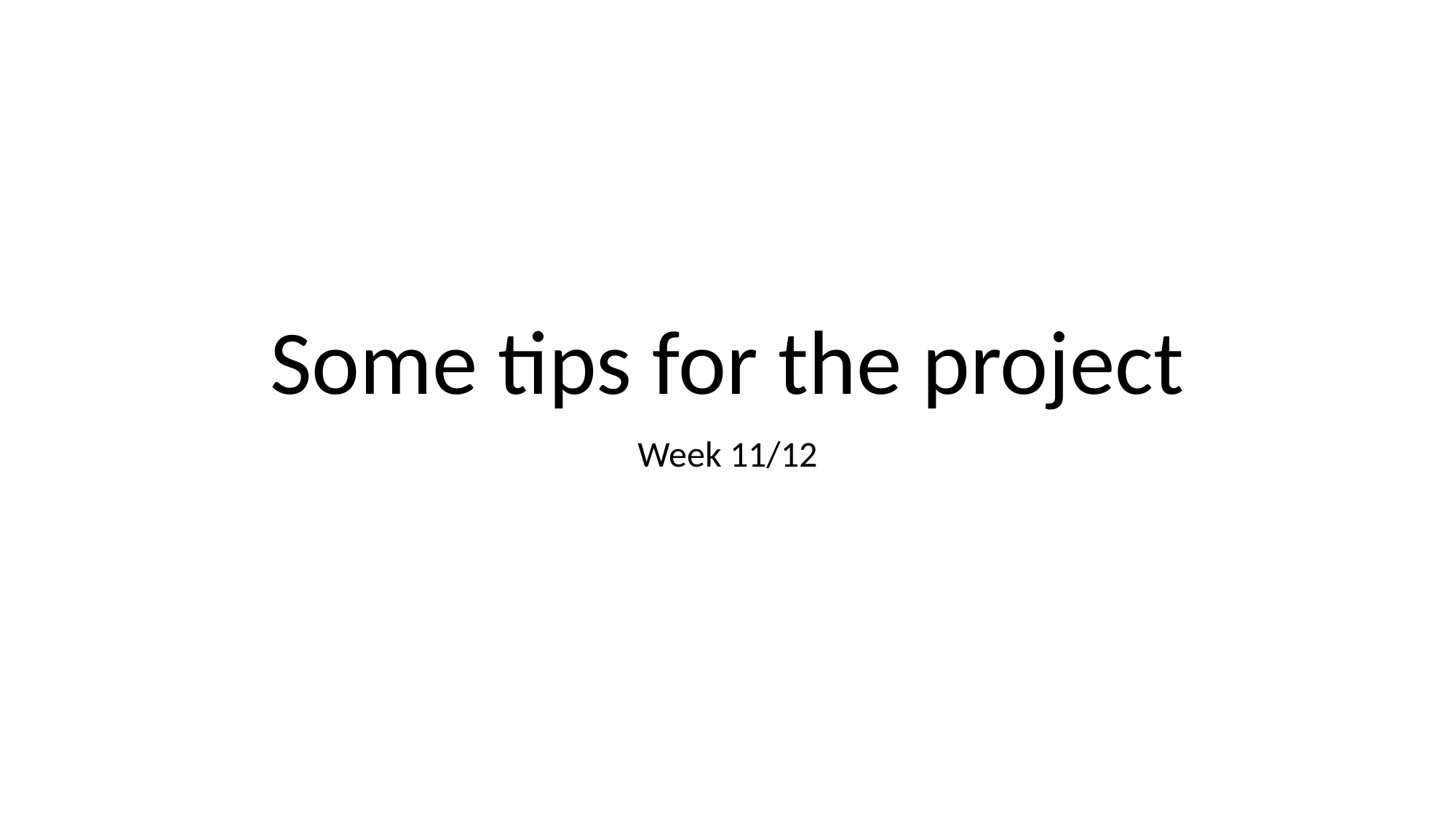

# Some tips for the project
Week 11/12